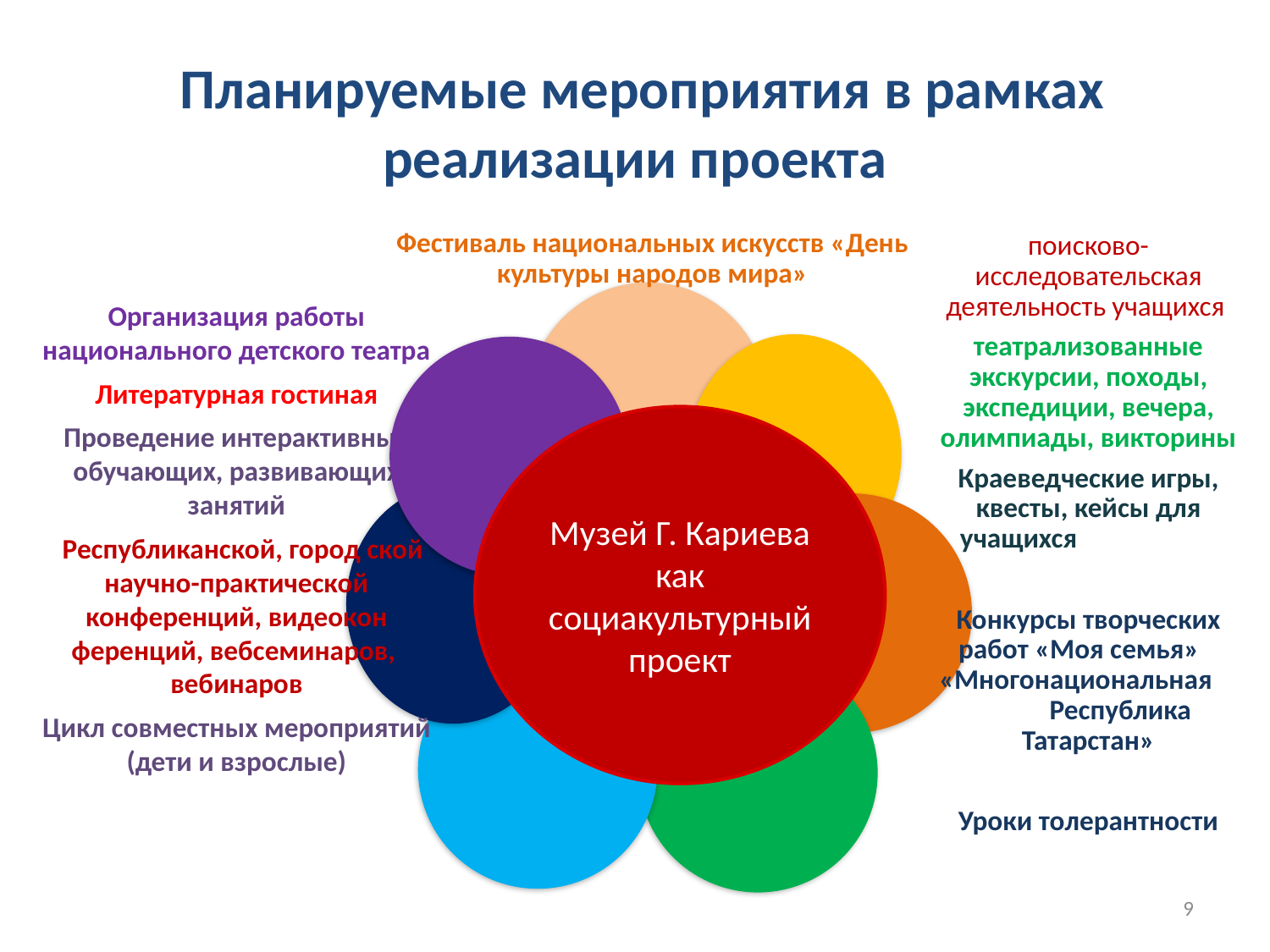

# Планируемые мероприятия в рамках реализации проекта
Фестиваль национальных искусств «День культуры народов мира»

поисково-исследовательская деятельность учащихся
театрализованные экскурсии, походы, экспедиции, вечера, олимпиады, викторины
Краеведческие игры, квесты, кейсы для учащихся

Конкурсы творческих работ «Моя семья»    «Многонациональная               Республика Татарстан»

Уроки толерантности

Организация работы национального детского театра
Литературная гостиная
Проведение интерактивных обучающих, развивающих занятий
  Республиканской, город ской научно-практической конференций, видеокон ференций, вебсеминаров,  вебинаров
Цикл совместных мероприятий (дети и взрослые)

Музей Г. Кариева как социакультурный проект
9